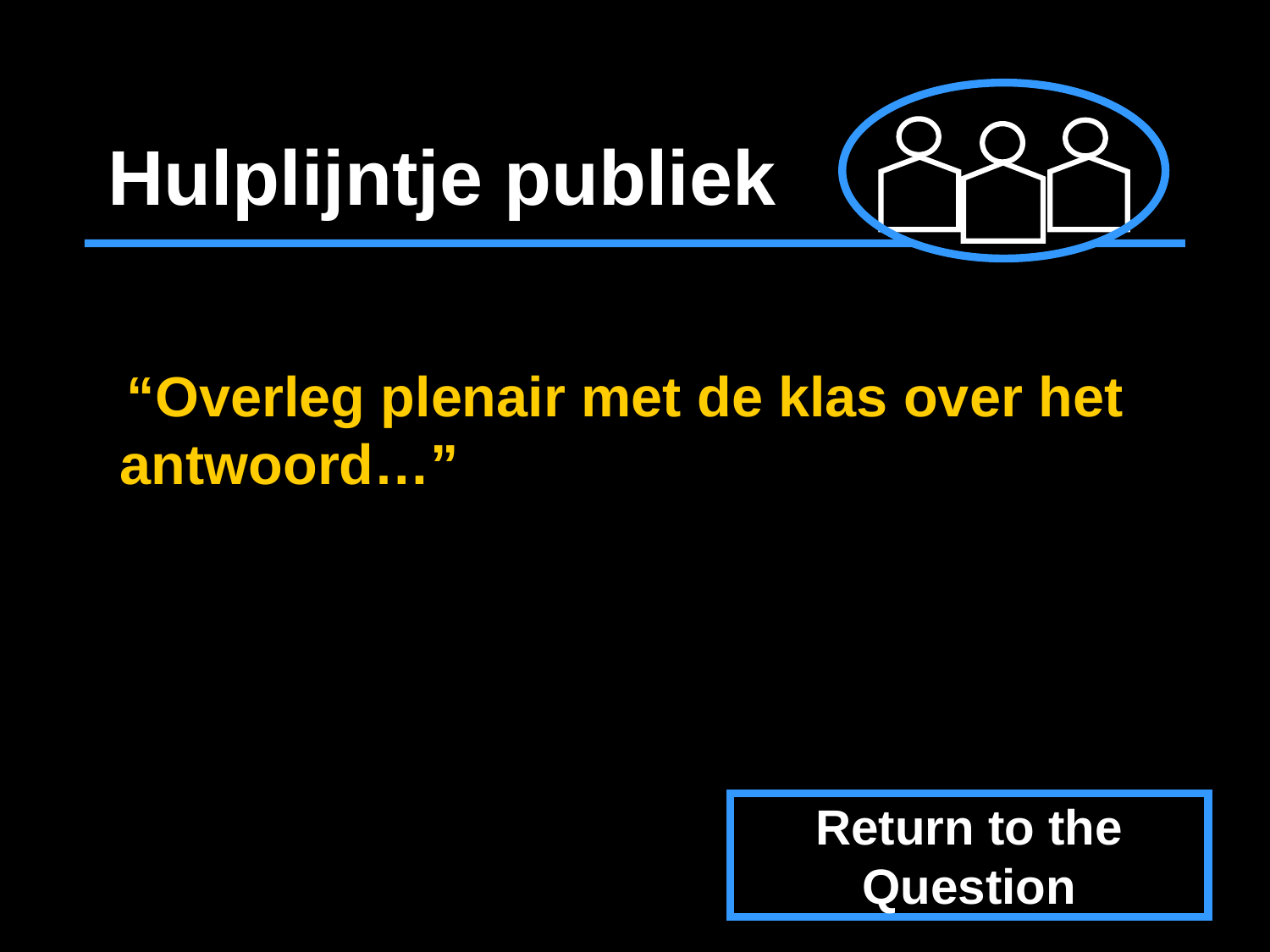

# Hulplijntje publiek

“Overleg plenair met de klas over het antwoord…”
Return to the Question